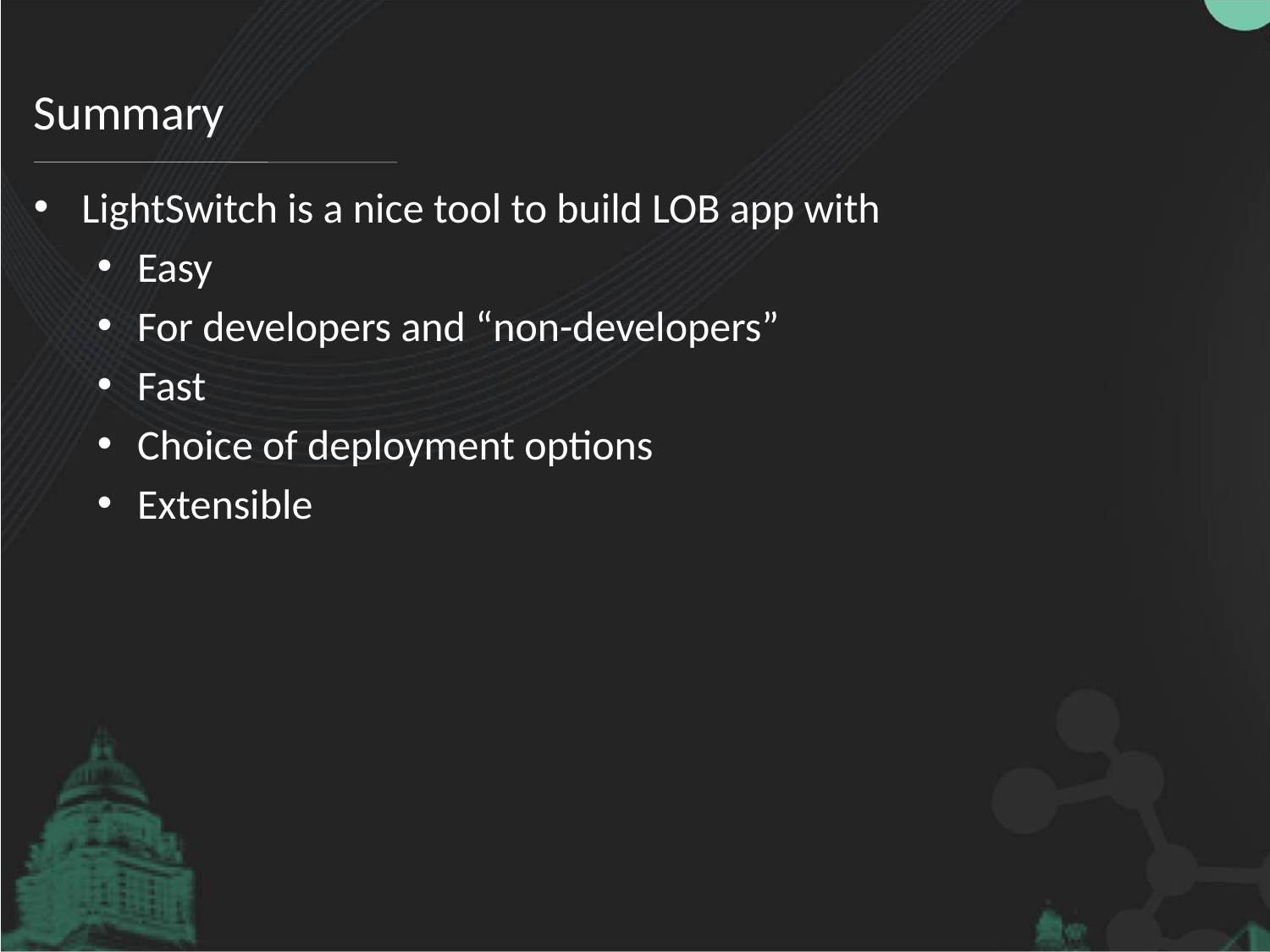

# Summary
LightSwitch is a nice tool to build LOB app with
Easy
For developers and “non-developers”
Fast
Choice of deployment options
Extensible